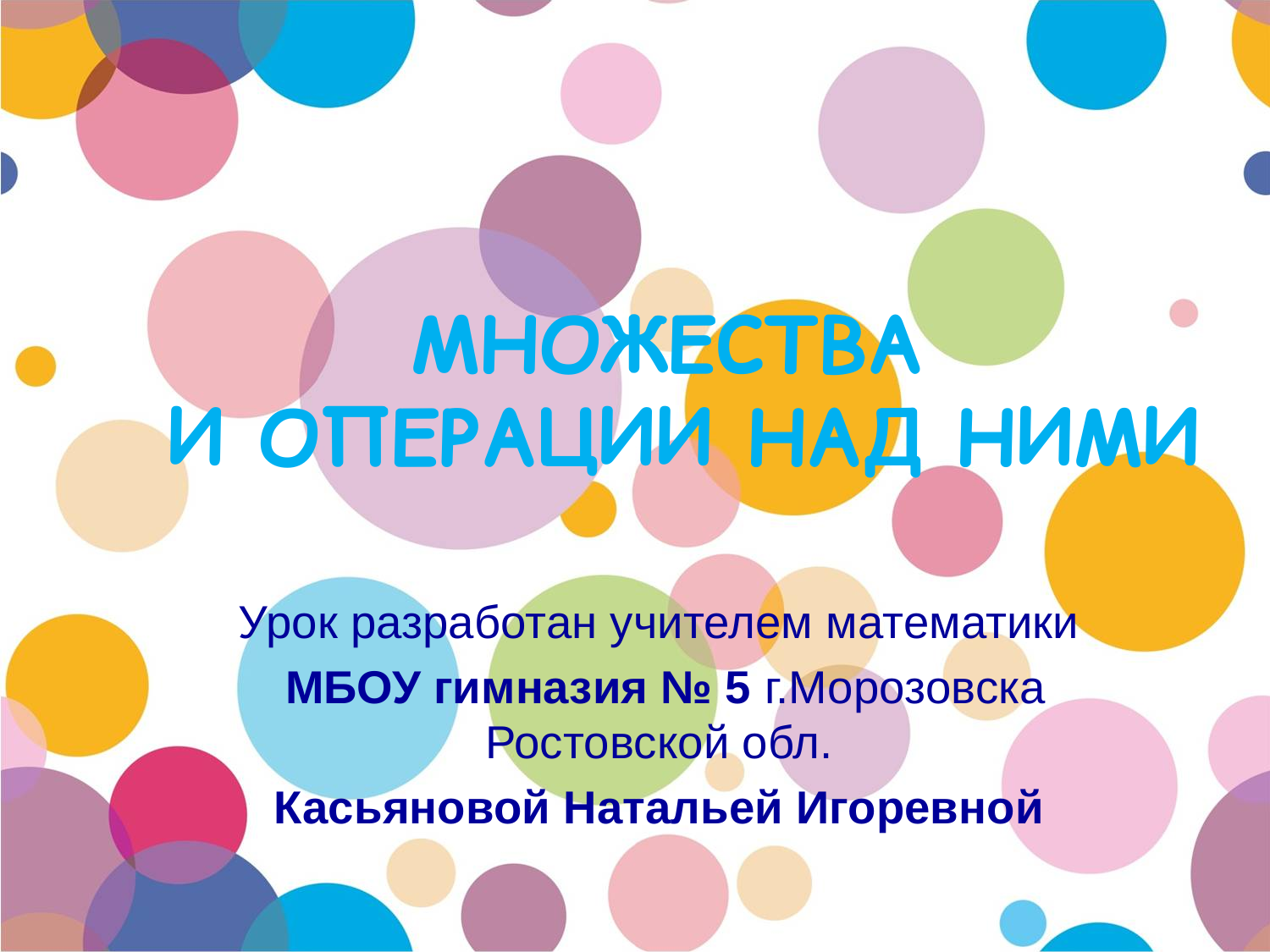

# МНОЖЕСТВА И ОПЕРАЦИИ НАД НИМИ
Урок разработан учителем математики
 МБОУ гимназия № 5 г.Морозовска Ростовской обл.
Касьяновой Натальей Игоревной